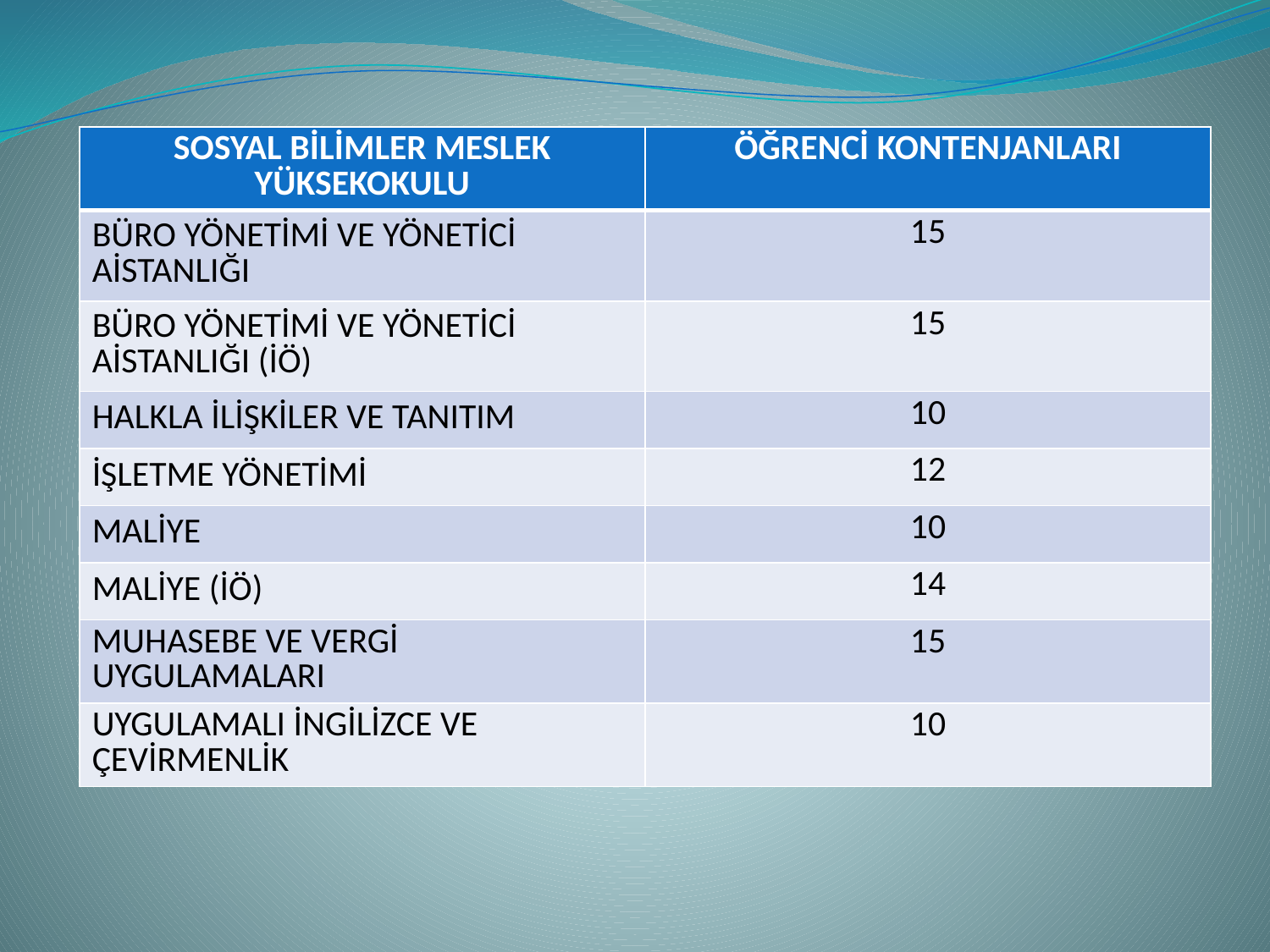

| SOSYAL BİLİMLER MESLEK YÜKSEKOKULU | ÖĞRENCİ KONTENJANLARI |
| --- | --- |
| BÜRO YÖNETİMİ VE YÖNETİCİ AİSTANLIĞI | 15 |
| BÜRO YÖNETİMİ VE YÖNETİCİ AİSTANLIĞI (İÖ) | 15 |
| HALKLA İLİŞKİLER VE TANITIM | 10 |
| İŞLETME YÖNETİMİ | 12 |
| MALİYE | 10 |
| MALİYE (İÖ) | 14 |
| MUHASEBE VE VERGİ UYGULAMALARI | 15 |
| UYGULAMALI İNGİLİZCE VE ÇEVİRMENLİK | 10 |